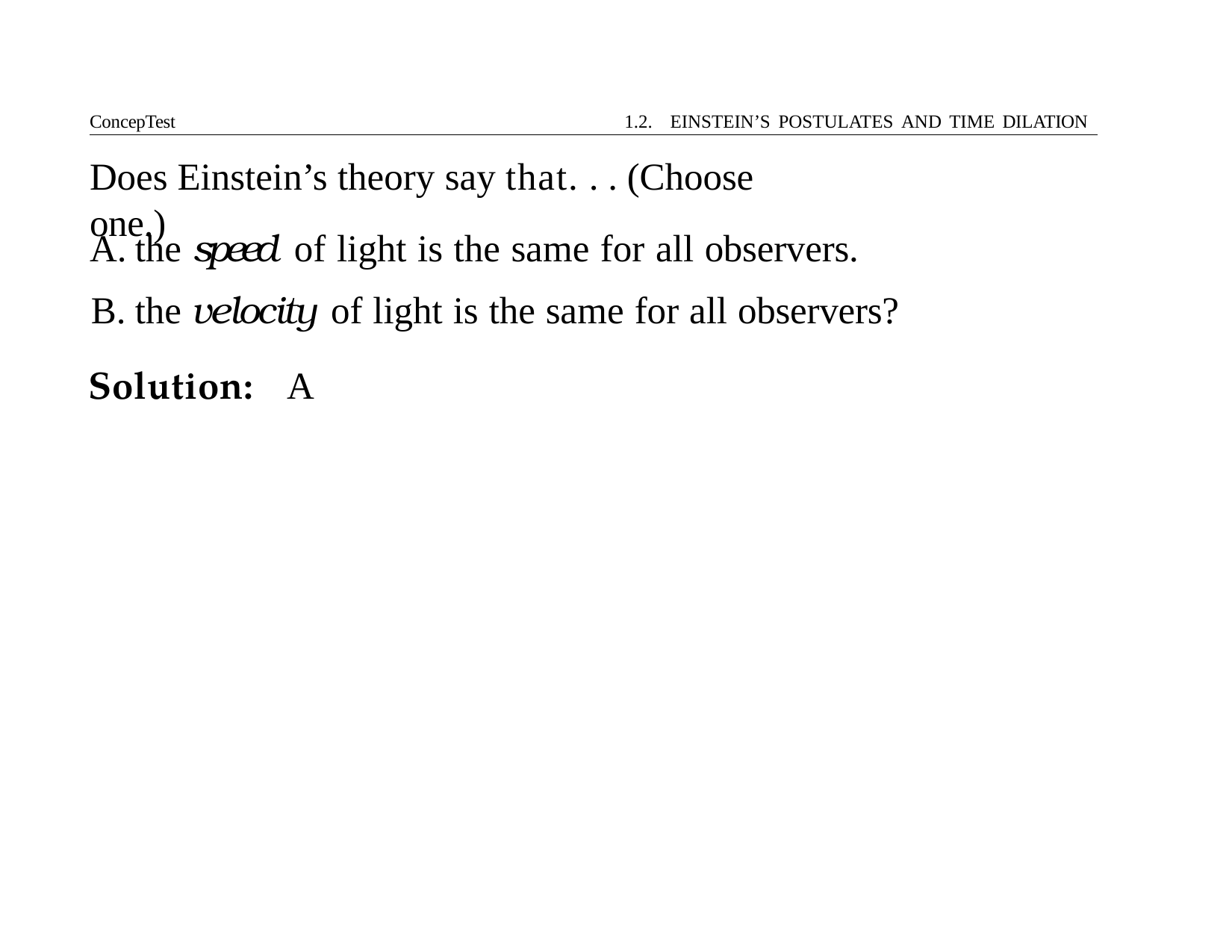

ConcepTest	1.2.  EINSTEIN’S POSTULATES AND TIME DILATION

# Does Einstein’s theory say that. . . (Choose one.)
the speed of light is the same for all observers.
the velocity of light is the same for all observers?
Solution:	A